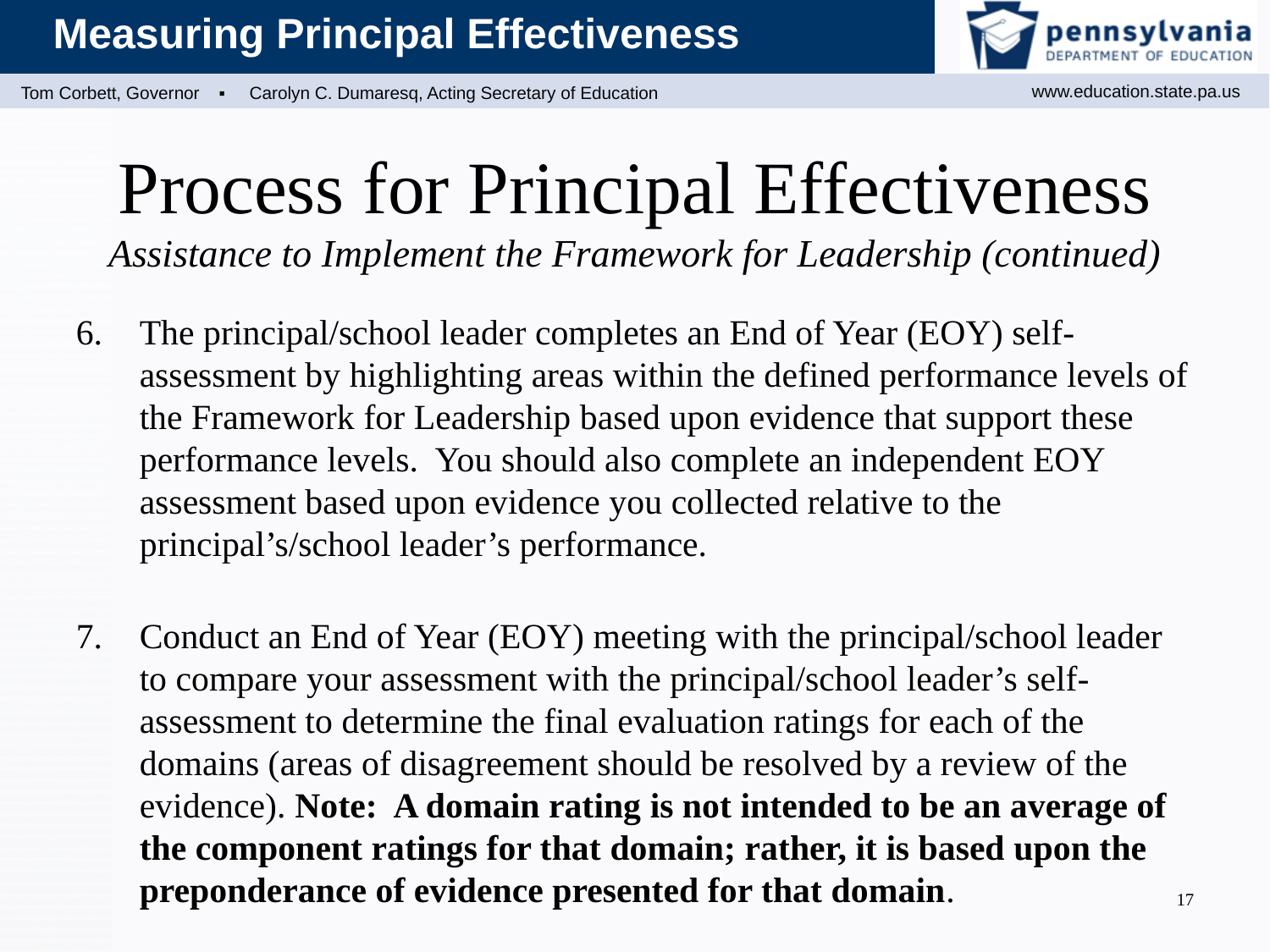

# Process for Principal Effectiveness Assistance to Implement the Framework for Leadership (continued)

The principal/school leader completes an End of Year (EOY) self-assessment by highlighting areas within the defined performance levels of the Framework for Leadership based upon evidence that support these performance levels.  You should also complete an independent EOY assessment based upon evidence you collected relative to the principal’s/school leader’s performance.
Conduct an End of Year (EOY) meeting with the principal/school leader to compare your assessment with the principal/school leader’s self-assessment to determine the final evaluation ratings for each of the domains (areas of disagreement should be resolved by a review of the evidence). Note:  A domain rating is not intended to be an average of the component ratings for that domain; rather, it is based upon the preponderance of evidence presented for that domain.

17